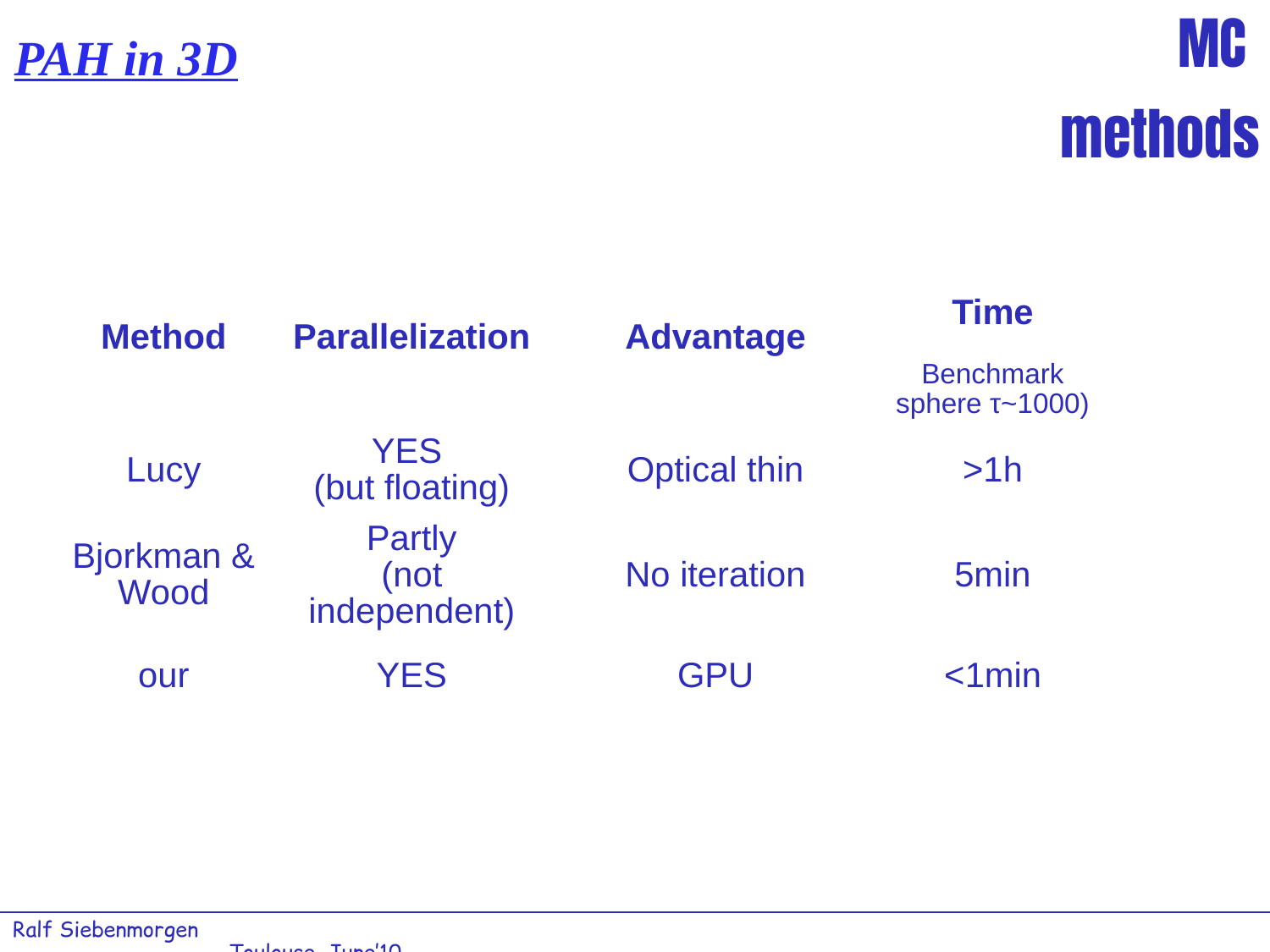

MC  methods
| Method | Parallelization | Advantage | Time Benchmark sphere τ~1000) |
| --- | --- | --- | --- |
| Lucy | YES (but floating) | Optical thin | >1h |
| Bjorkman & Wood | Partly (not independent) | No iteration | 5min |
| our | YES | GPU | <1min |